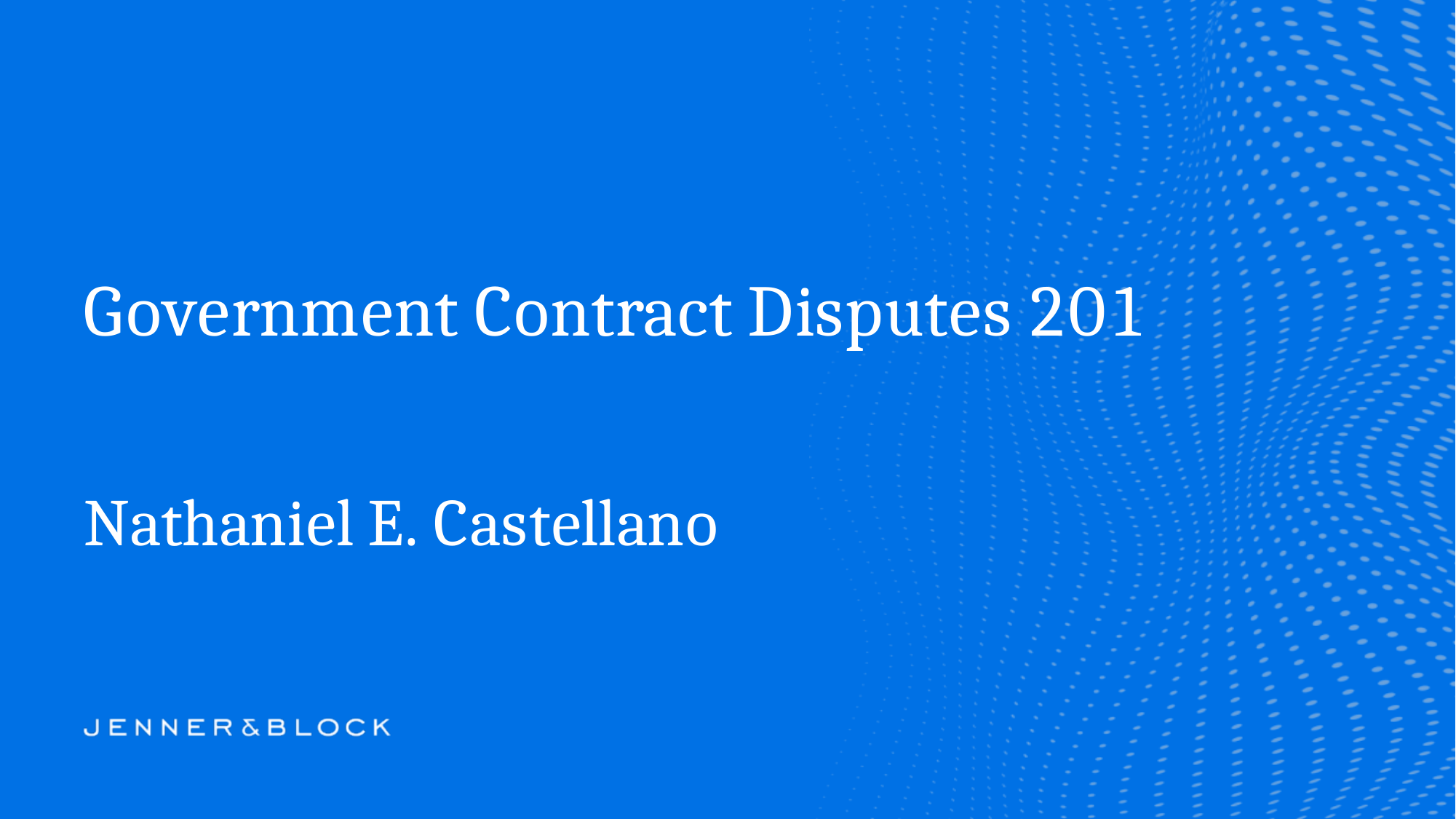

# Government Contract Disputes 201
Nathaniel E. Castellano